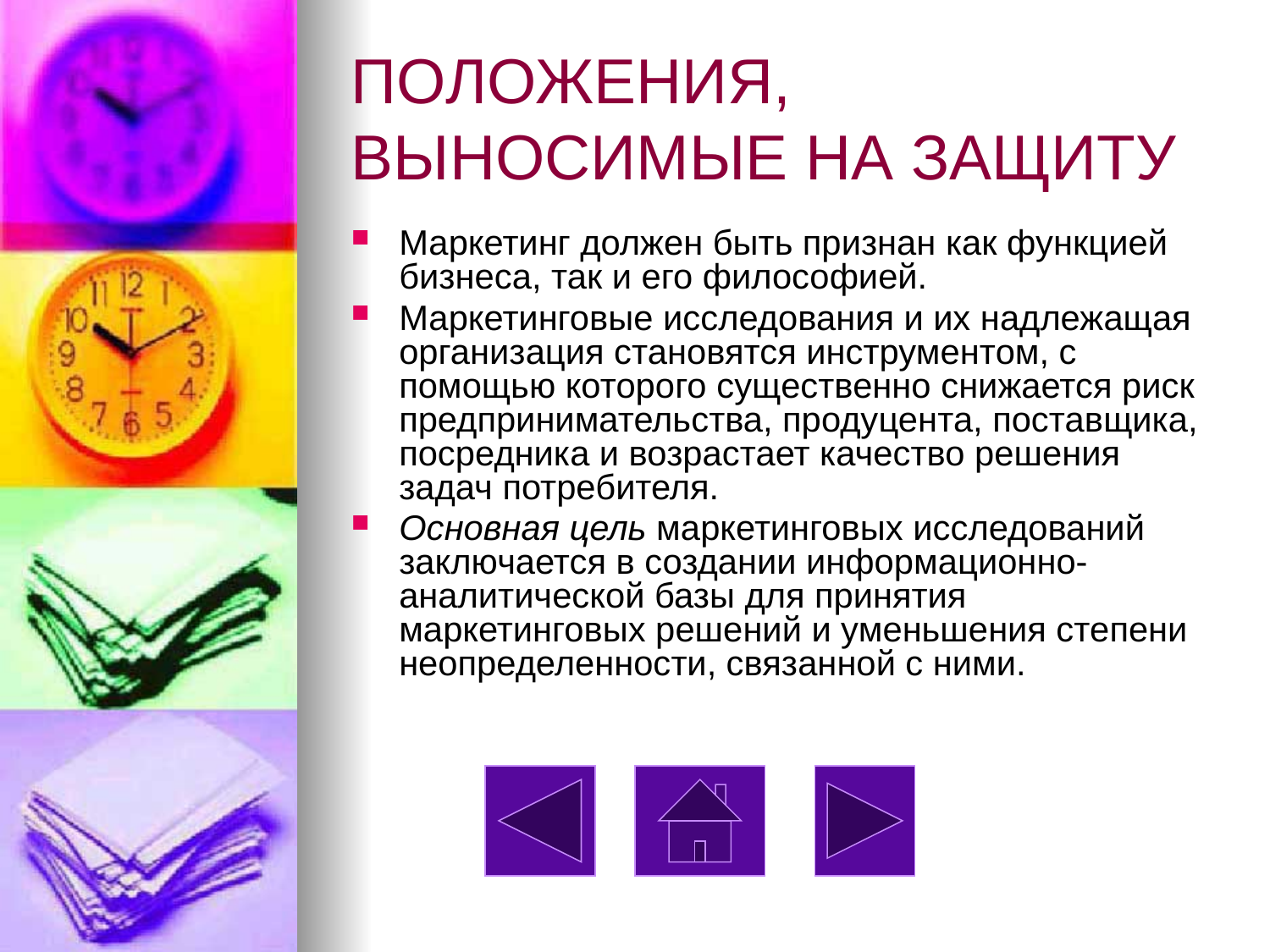

# ПОЛОЖЕНИЯ, ВЫНОСИМЫЕ НА ЗАЩИТУ
Маркетинг должен быть признан как функцией бизнеса, так и его философией.
Маркетинговые исследования и их надлежащая организация становятся инструментом, с помощью которого существенно снижается риск предпринимательства, продуцента, поставщика, посредника и возрастает качество решения задач потребителя.
Основная цель маркетинговых исследований заключается в создании информационно-аналитической базы для принятия маркетинговых решений и уменьшения степени неопределенности, связанной с ними.